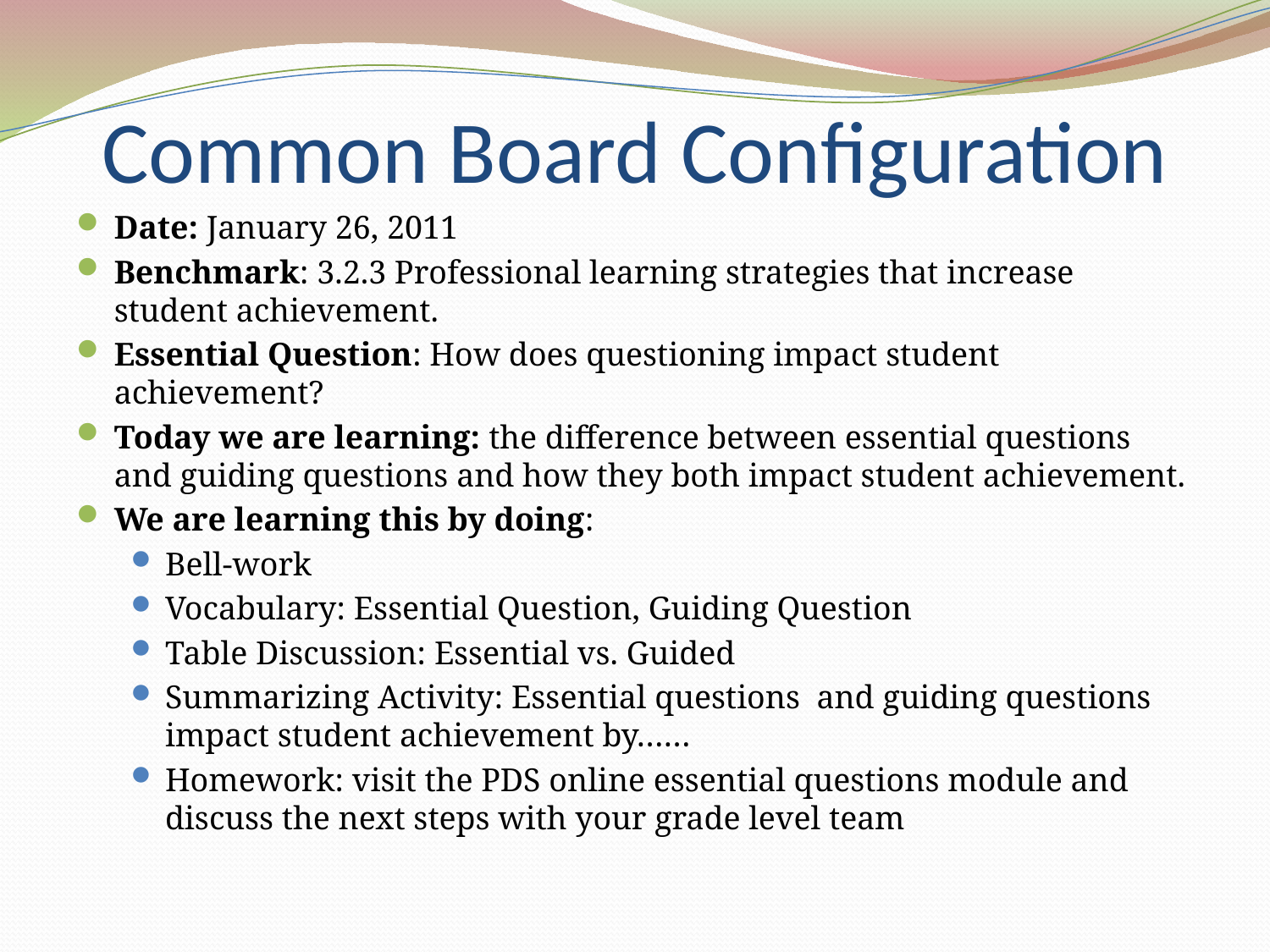

# Common Board Configuration
Date: January 26, 2011
Benchmark: 3.2.3 Professional learning strategies that increase student achievement.
Essential Question: How does questioning impact student achievement?
Today we are learning: the difference between essential questions  and guiding questions and how they both impact student achievement.
We are learning this by doing:
Bell-work
Vocabulary: Essential Question, Guiding Question
Table Discussion: Essential vs. Guided
Summarizing Activity: Essential questions  and guiding questions impact student achievement by……
Homework: visit the PDS online essential questions module and discuss the next steps with your grade level team